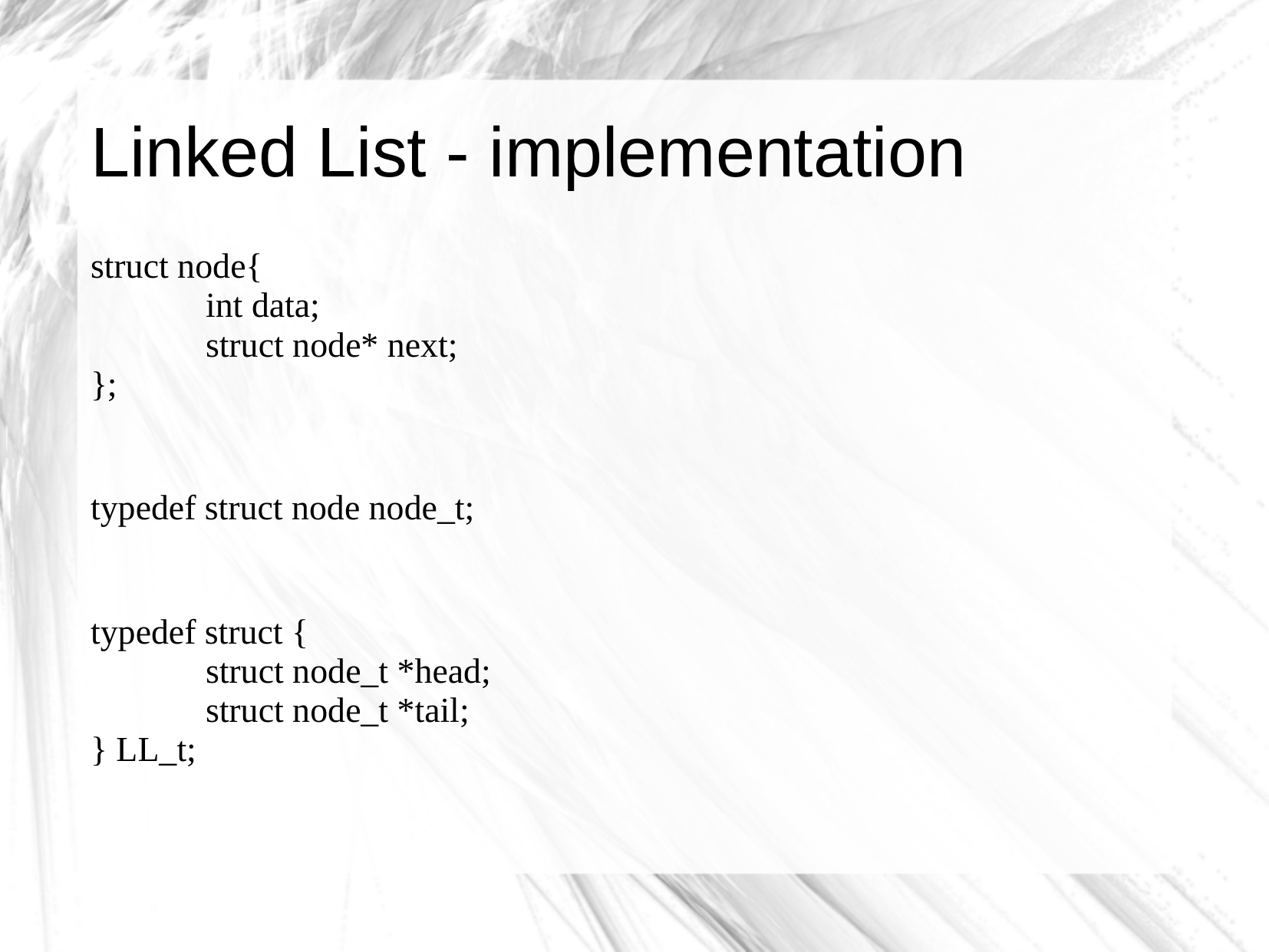

# Linked List - implementation
struct node{
	int data;
	struct node* next;
};

typedef struct node node_t;

typedef struct {
	struct node_t *head;
	struct node_t *tail;
} LL_t;